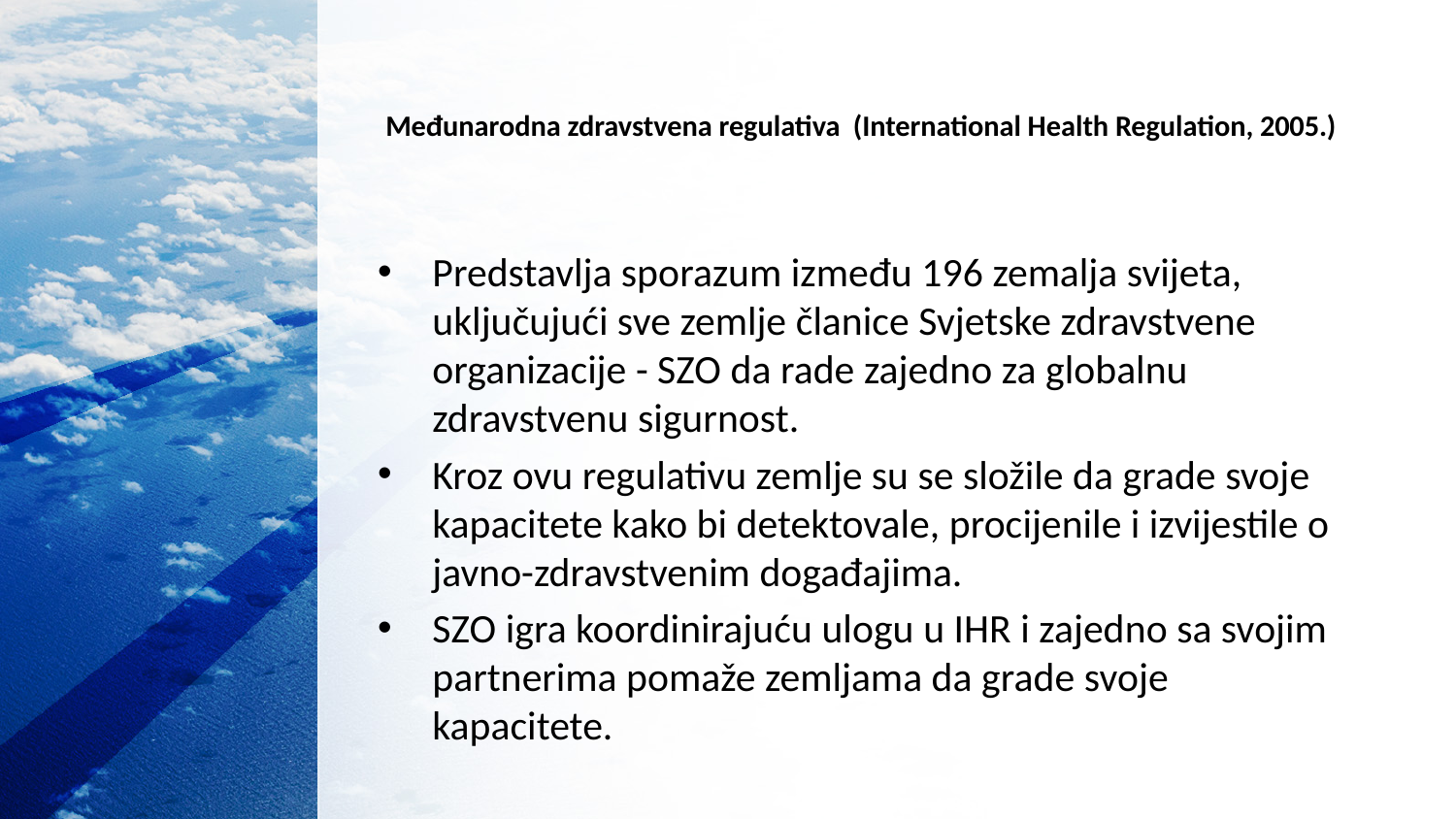

# Međunarodna zdravstvena regulativa  (International Health Regulation, 2005.)
Predstavlja sporazum između 196 zemalja svijeta, uključujući sve zemlje članice Svjetske zdravstvene organizacije - SZO da rade zajedno za globalnu zdravstvenu sigurnost.
Kroz ovu regulativu zemlje su se složile da grade svoje kapacitete kako bi detektovale, procijenile i izvijestile o javno-zdravstvenim događajima.
SZO igra koordinirajuću ulogu u IHR i zajedno sa svojim partnerima pomaže zemljama da grade svoje kapacitete.